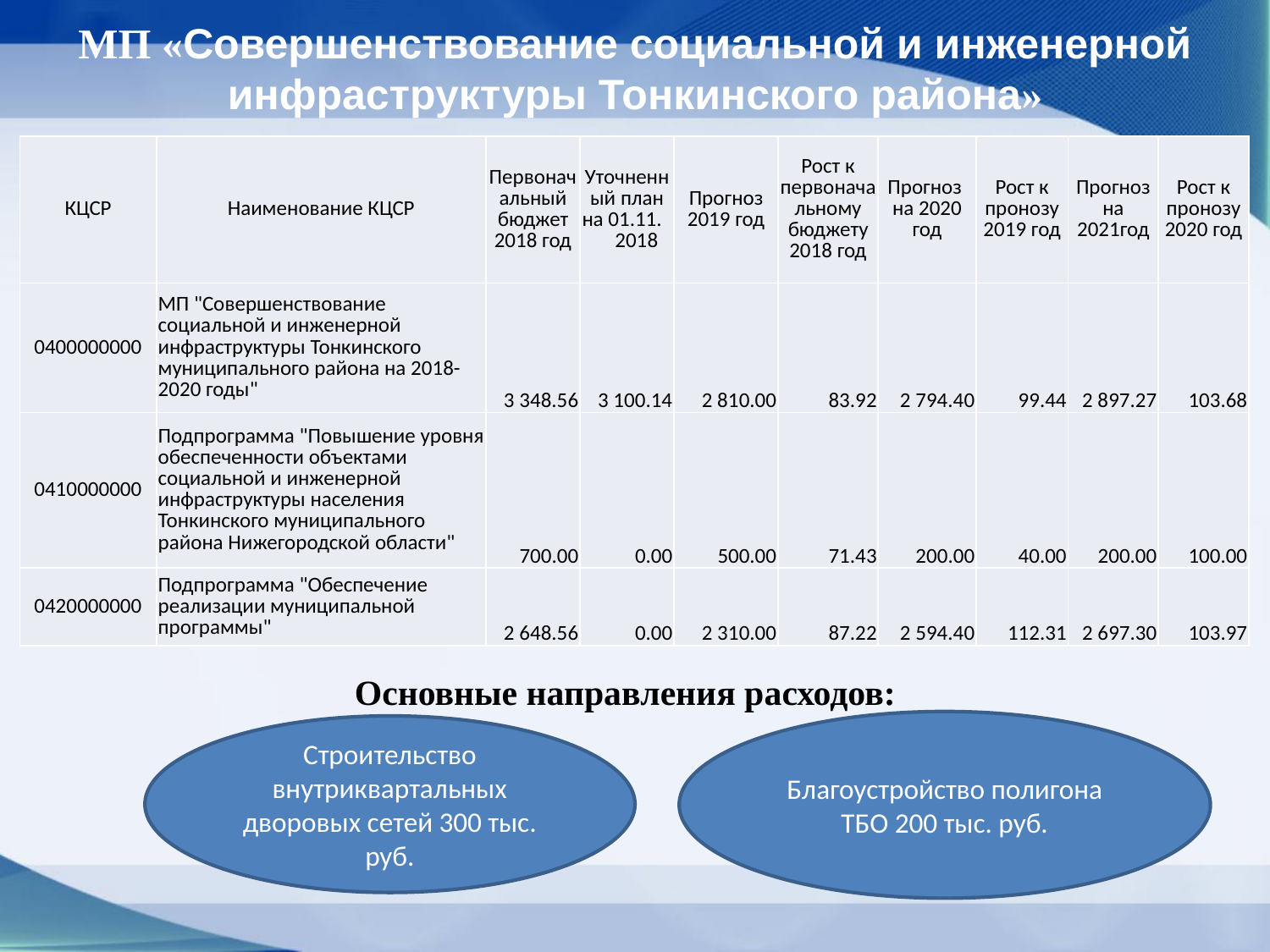

МП «Совершенствование социальной и инженерной инфраструктуры Тонкинского района»
| КЦСР | Наименование КЦСР | Первоначальный бюджет 2018 год | Уточненный план на 01.11. 2018 | Прогноз 2019 год | Рост к первоначальному бюджету 2018 год | Прогноз на 2020 год | Рост к пронозу 2019 год | Прогноз на 2021год | Рост к пронозу 2020 год |
| --- | --- | --- | --- | --- | --- | --- | --- | --- | --- |
| 0400000000 | МП "Совершенствование социальной и инженерной инфраструктуры Тонкинского муниципального района на 2018-2020 годы" | 3 348.56 | 3 100.14 | 2 810.00 | 83.92 | 2 794.40 | 99.44 | 2 897.27 | 103.68 |
| 0410000000 | Подпрограмма "Повышение уровня обеспеченности объектами социальной и инженерной инфраструктуры населения Тонкинского муниципального района Нижегородской области" | 700.00 | 0.00 | 500.00 | 71.43 | 200.00 | 40.00 | 200.00 | 100.00 |
| 0420000000 | Подпрограмма "Обеспечение реализации муниципальной программы" | 2 648.56 | 0.00 | 2 310.00 | 87.22 | 2 594.40 | 112.31 | 2 697.30 | 103.97 |
Основные направления расходов:

Благоустройство полигона ТБО 200 тыс. руб.
Строительство внутриквартальных дворовых сетей 300 тыс. руб.